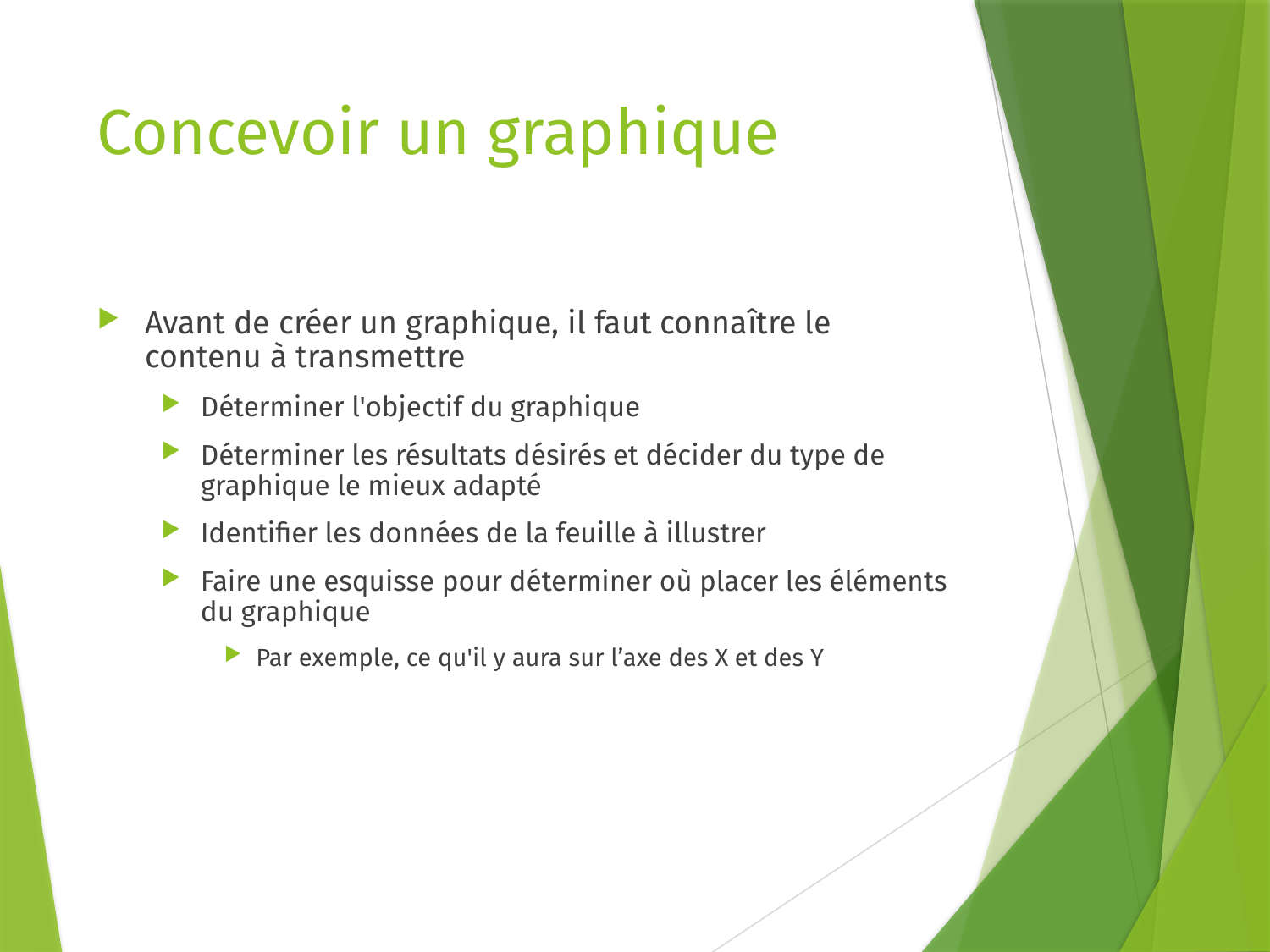

# Concevoir un graphique
Avant de créer un graphique, il faut connaître le contenu à transmettre
Déterminer l'objectif du graphique
Déterminer les résultats désirés et décider du type de graphique le mieux adapté
Identifier les données de la feuille à illustrer
Faire une esquisse pour déterminer où placer les éléments du graphique
Par exemple, ce qu'il y aura sur l’axe des X et des Y